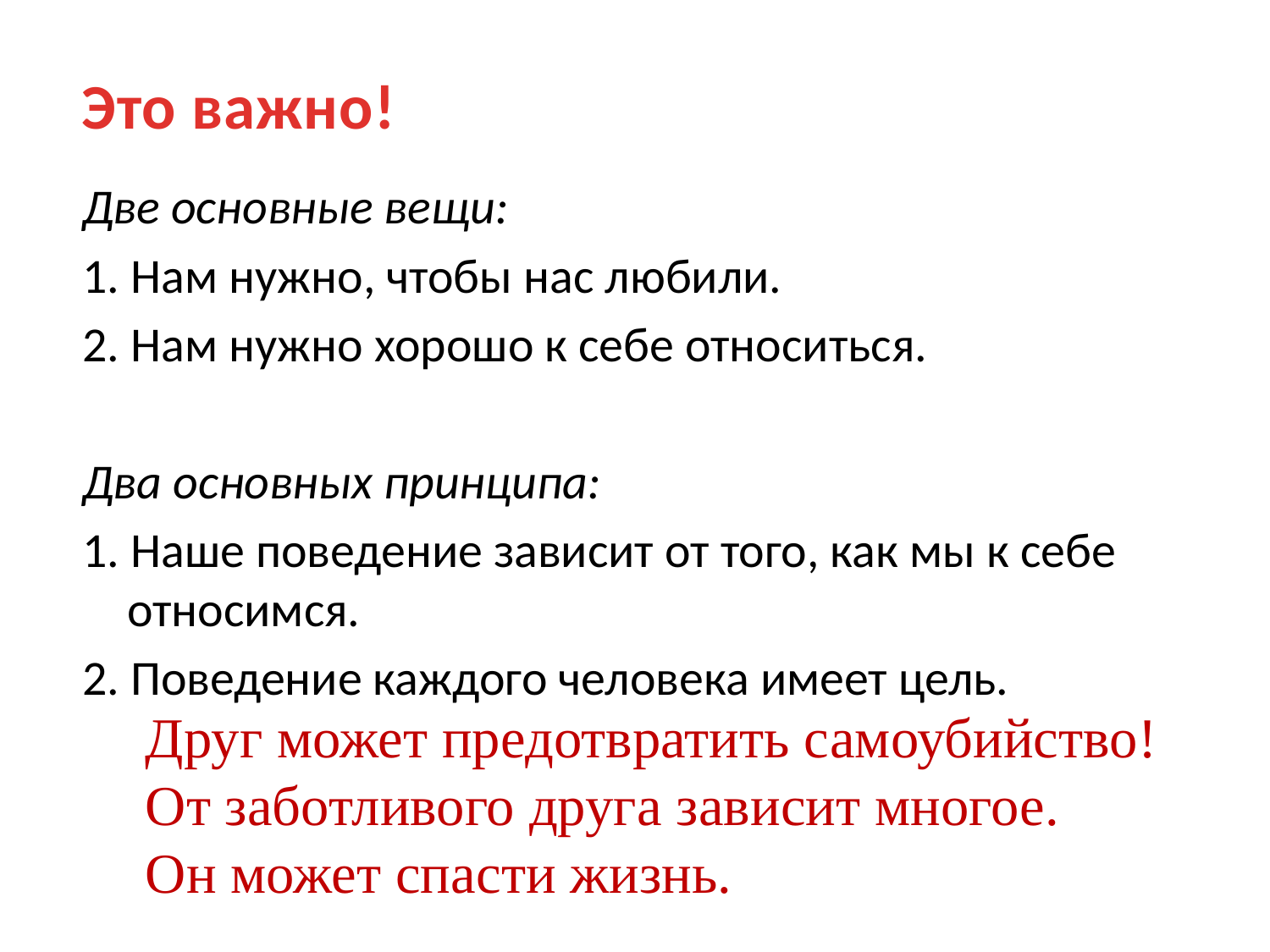

Это важно!
Две основные вещи:
1. Нам нужно, чтобы нас любили.
2. Нам нужно хорошо к себе относиться.

Два основных принципа:
1. Наше поведение зависит от того, как мы к себе относимся.
2. Поведение каждого человека имеет цель.
Друг может предотвратить самоубийство!
От заботливого друга зависит многое.
Он может спасти жизнь.